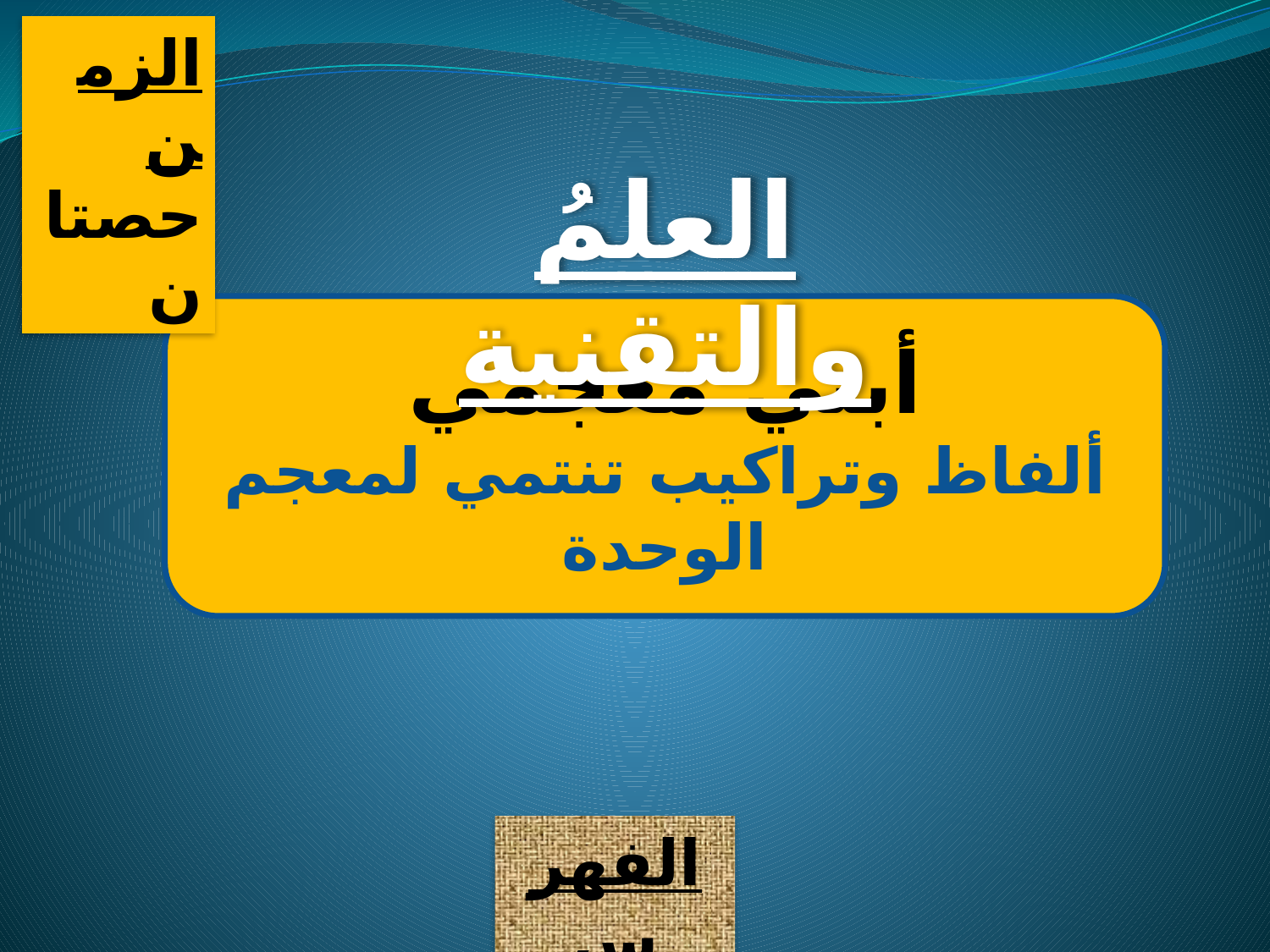

الزمن
حصتان
العلمُ والتقنية
أبني معجمي
ألفاظ وتراكيب تنتمي لمعجم الوحدة
الفهرس